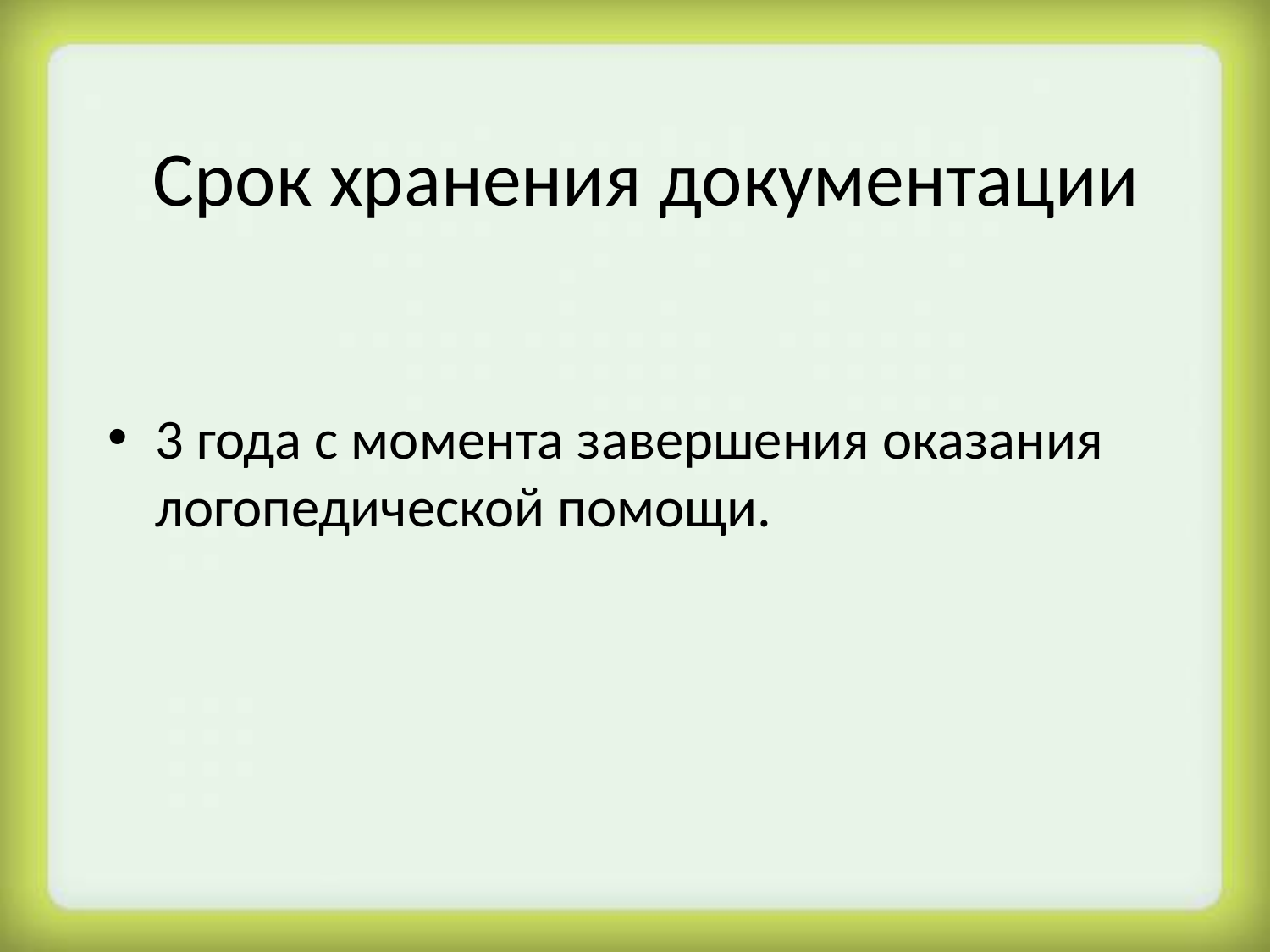

# Срок хранения документации
3 года с момента завершения оказания логопедической помощи.